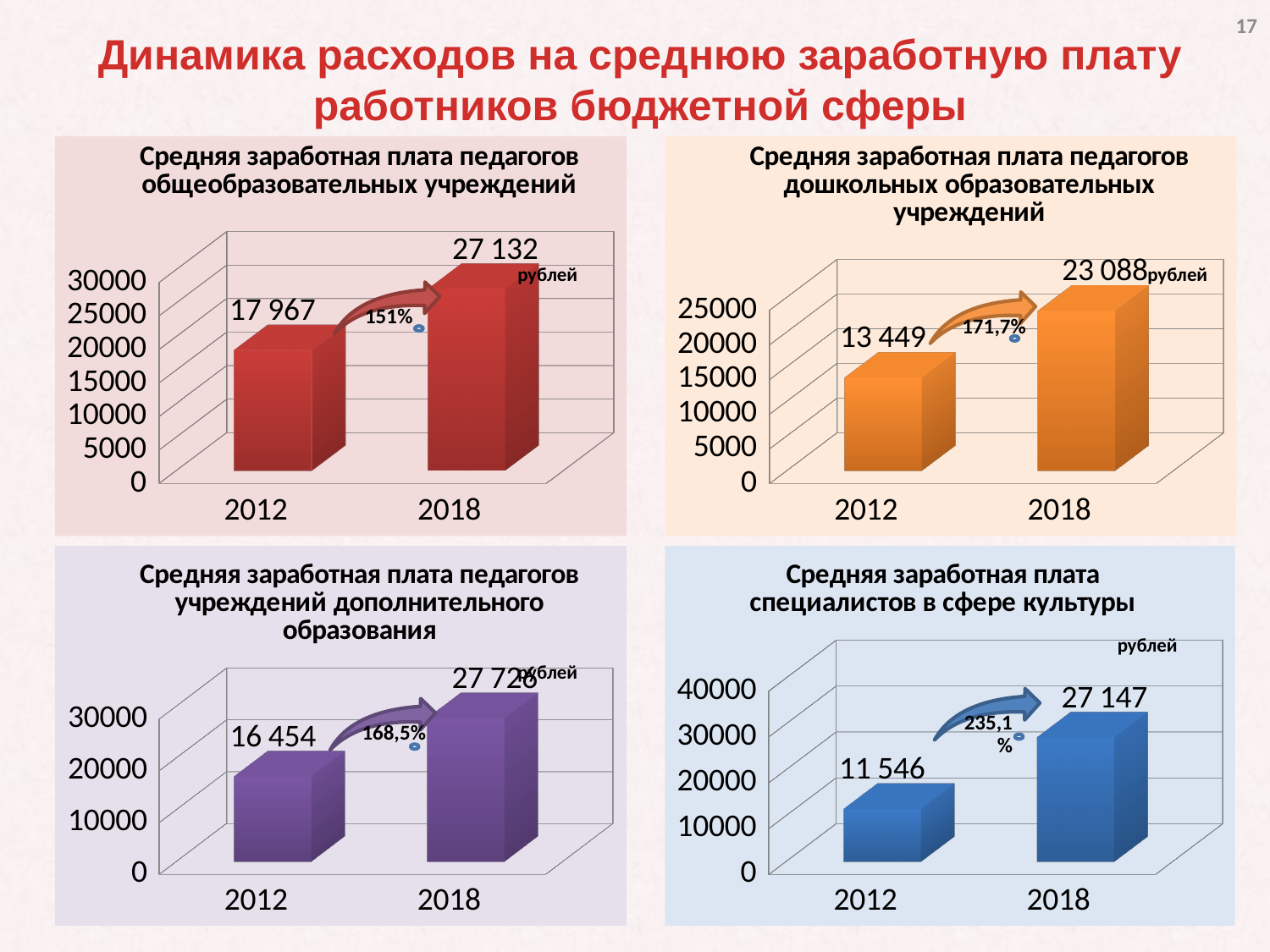

# Динамика расходов на среднюю заработную плату работников бюджетной сферы

17

[unsupported chart]

[unsupported chart]

151%

рублей
171,7%

рублей

[unsupported chart]

[unsupported chart]

рублей
рублей
235,1%

168,5%